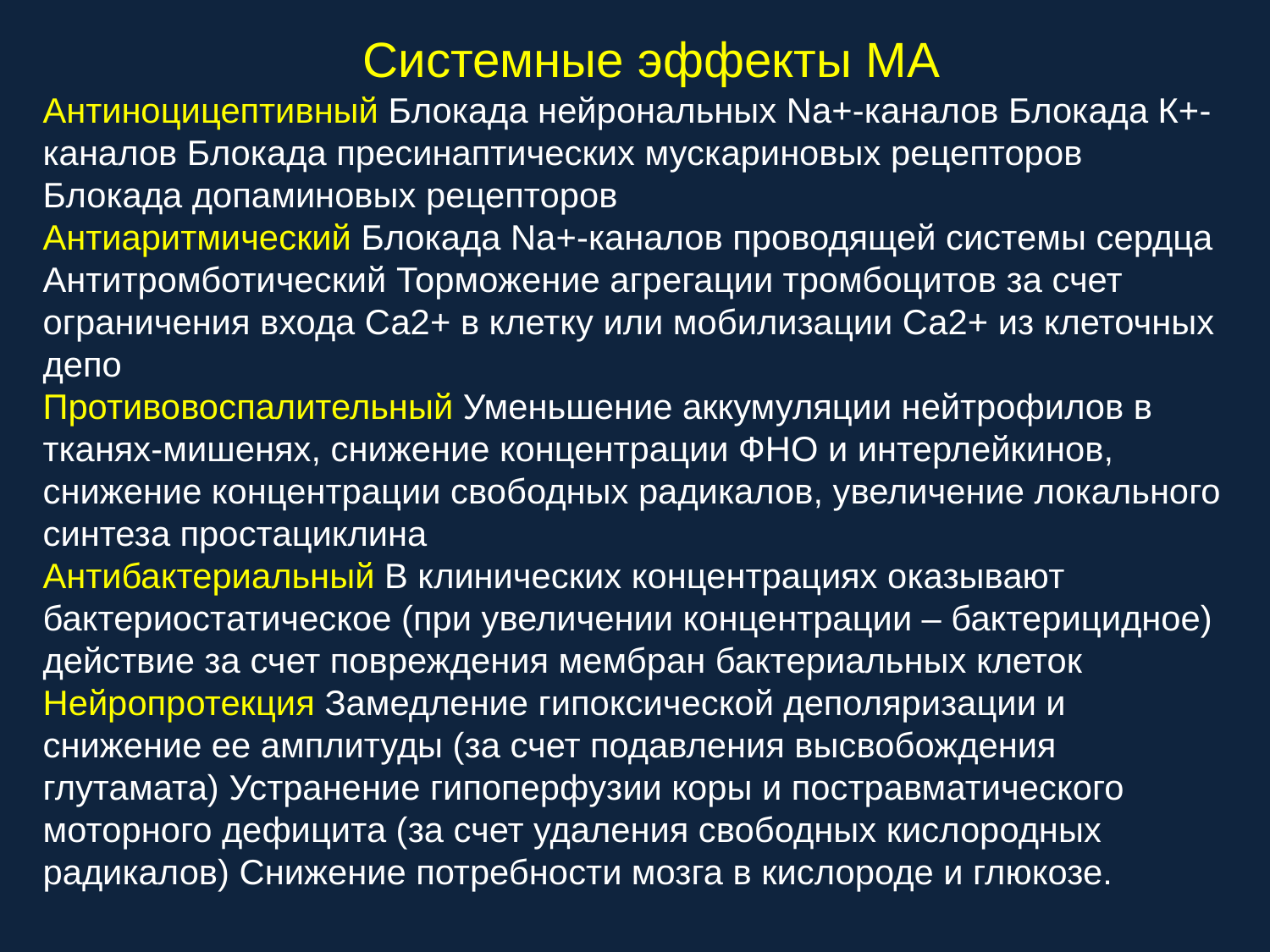

Системные эффекты МА
Антиноцицептивный Блокада нейрональных Na+-каналов Блокада К+-каналов Блокада пресинаптических мускариновых рецепторов Блокада допаминовых рецепторов
Антиаритмический Блокада Na+-каналов проводящей системы сердца Антитромботический Торможение агрегации тромбоцитов за счет ограничения входа Са2+ в клетку или мобилизации Са2+ из клеточных депо
Противовоспалительный Уменьшение аккумуляции нейтрофилов в тканях-мишенях, снижение концентрации ФНО и интерлейкинов, снижение концентрации свободных радикалов, увеличение локального синтеза простациклина
Антибактериальный В клинических концентрациях оказывают бактериостатическое (при увеличении концентрации – бактерицидное) действие за счет повреждения мембран бактериальных клеток
Нейропротекция Замедление гипоксической деполяризации и снижение ее амплитуды (за счет подавления высвобождения глутамата) Устранение гипоперфузии коры и постравматического моторного дефицита (за счет удаления свободных кислородных радикалов) Снижение потребности мозга в кислороде и глюкозе.